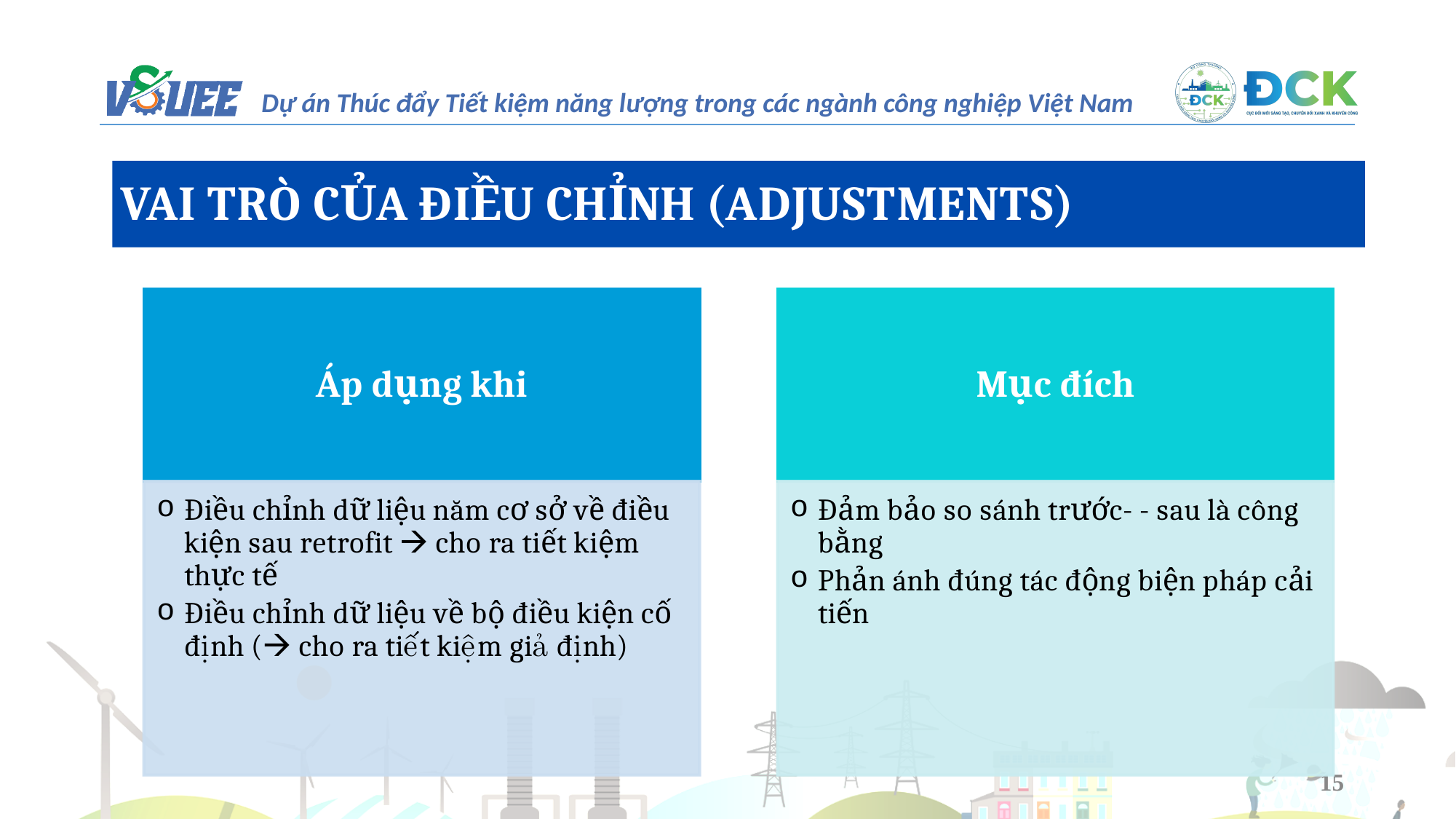

VAI TRÒ CỦA ĐIỀU CHỈNH (ADJUSTMENTS)

Áp dụng khi

Mục đích

Điều chỉnh dữ liệu năm cơ sở về điều kiện sau retrofit 🡪 cho ra tiết kiệm thực tế
Điều chỉnh dữ liệu về bộ điều kiện cố định (🡪 cho ra tiết kiệm giả định)

Đảm bảo so sánh trước- - sau là công bằng
Phản ánh đúng tác động biện pháp cải tiến

15